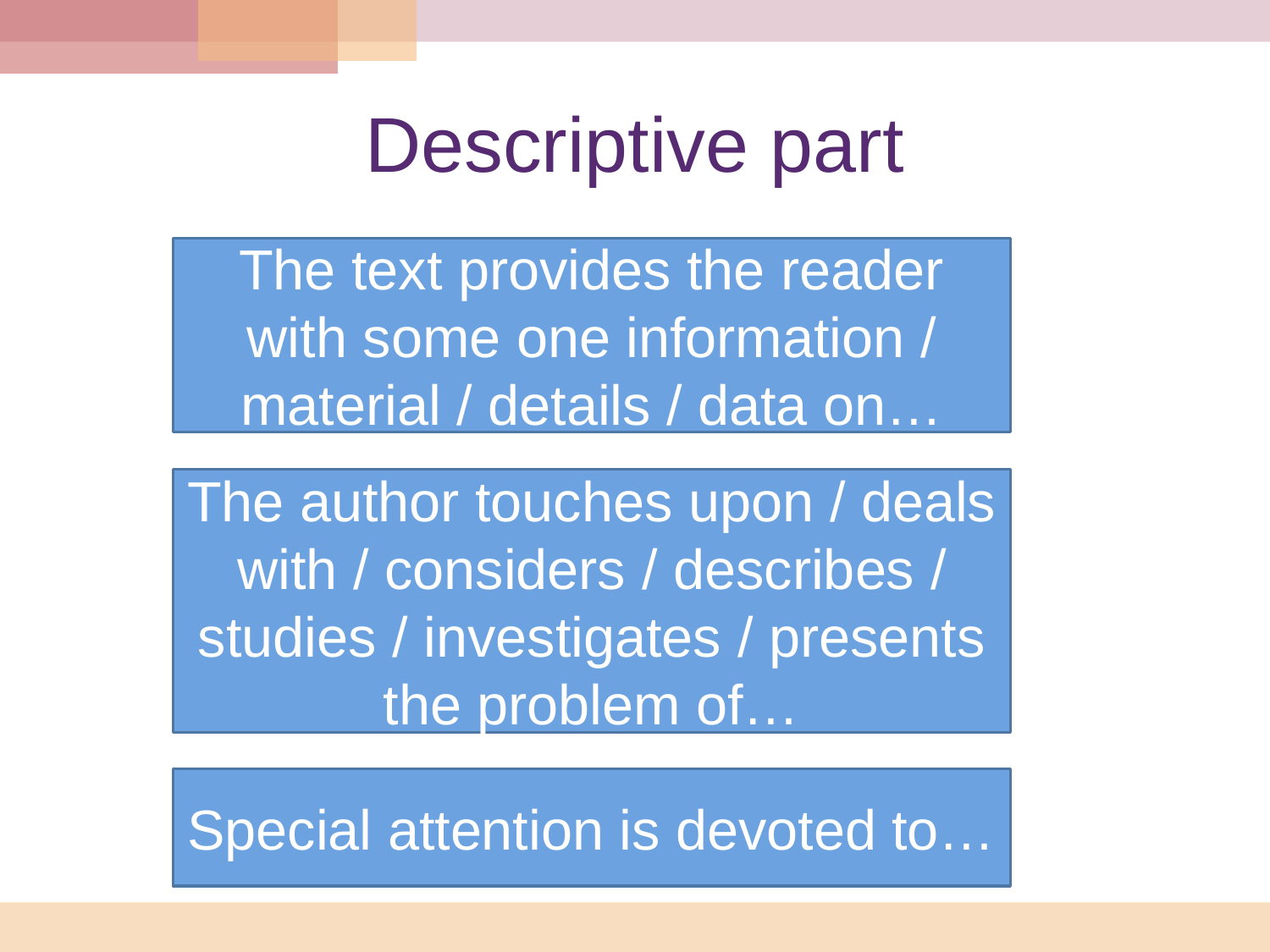

# Descriptive part
The text provides the reader with some one information / material / details / data on…
The author touches upon / deals with / considers / describes / studies / investigates / presents the problem of…
Special attention is devoted to…